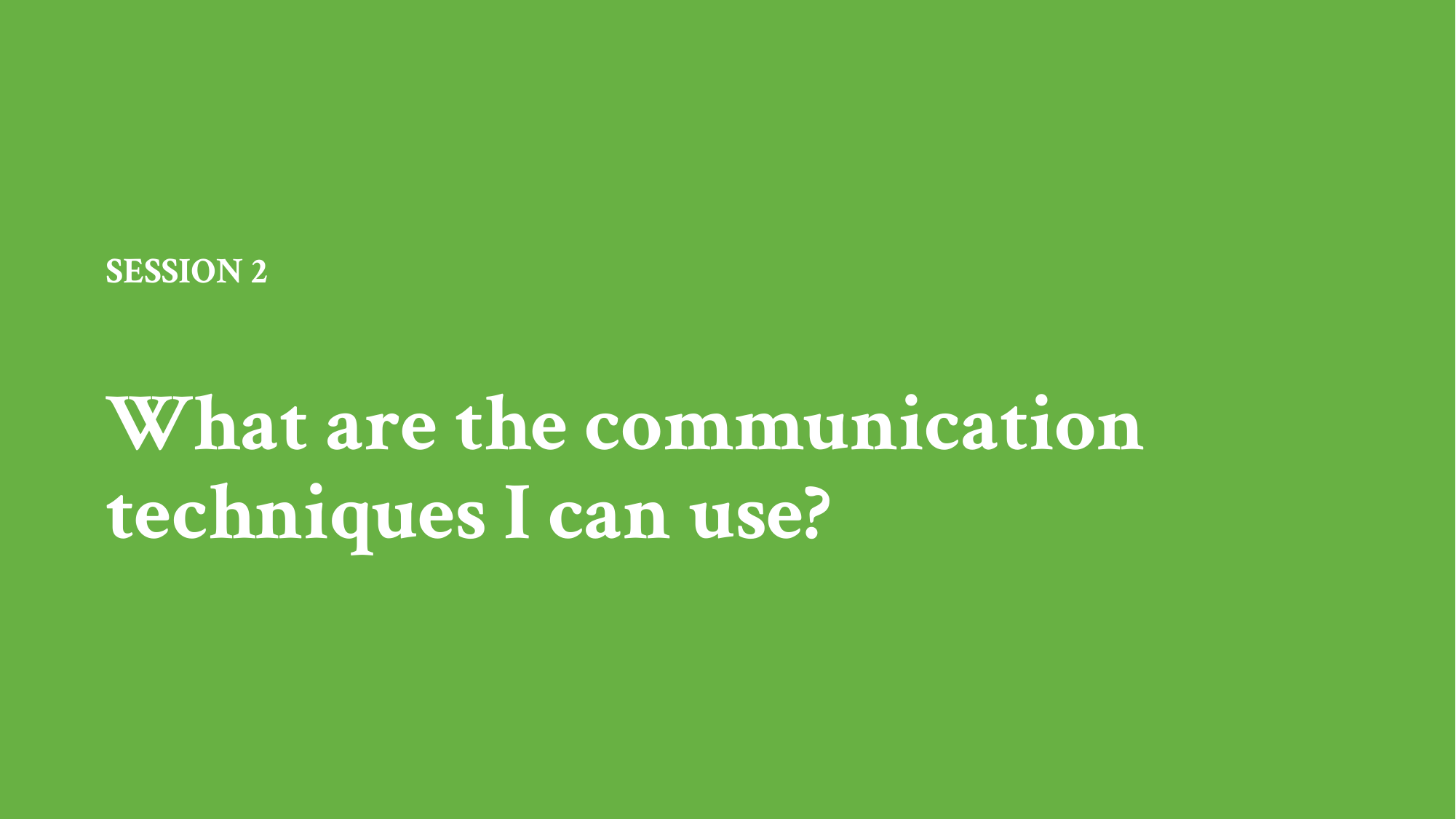

# SESSION 2 What are the communication techniques I can use?